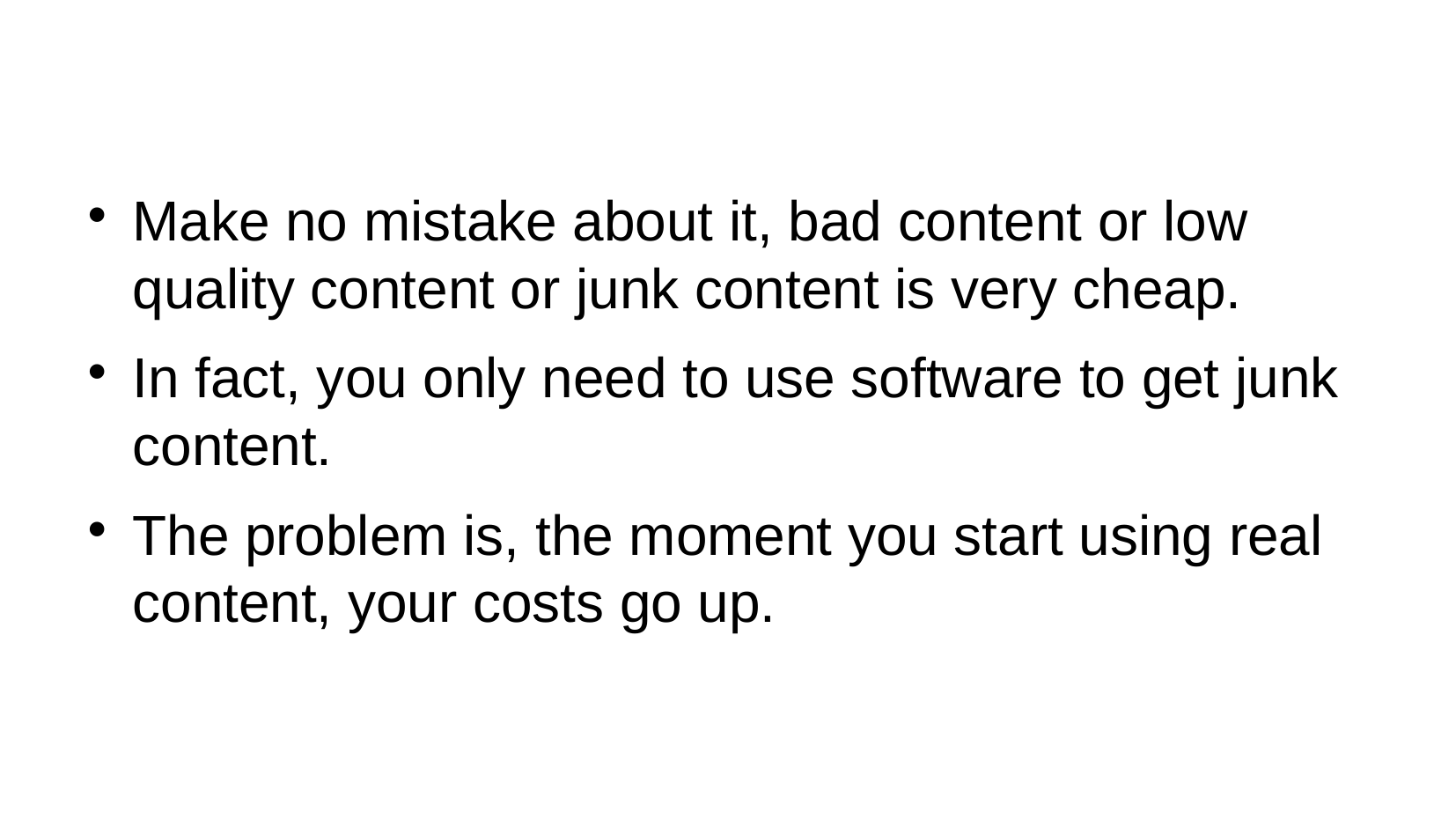

Make no mistake about it, bad content or low quality content or junk content is very cheap.
In fact, you only need to use software to get junk content.
The problem is, the moment you start using real content, your costs go up.